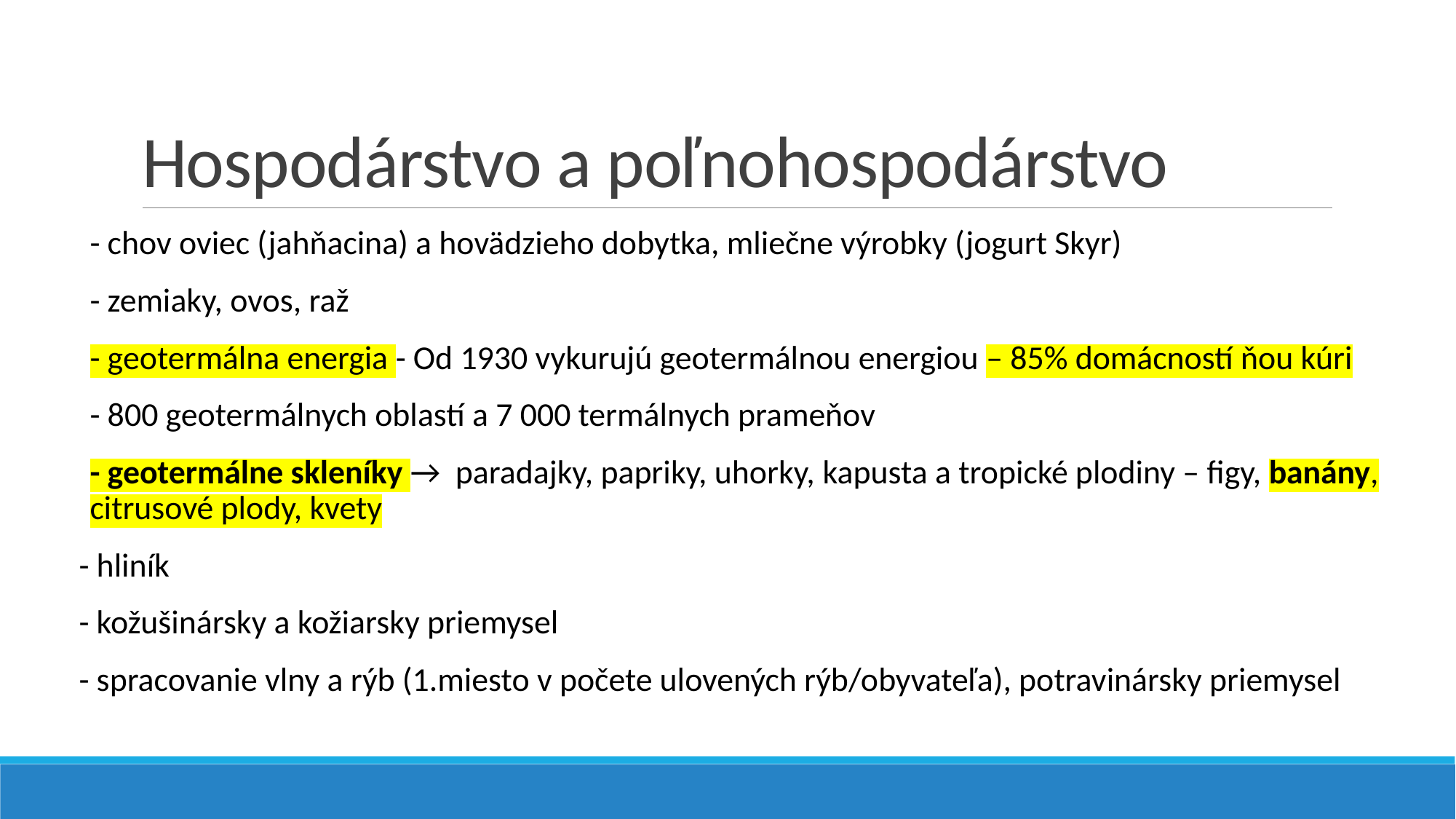

# Hospodárstvo a poľnohospodárstvo
- chov oviec (jahňacina) a hovädzieho dobytka, mliečne výrobky (jogurt Skyr)
- zemiaky, ovos, raž
- geotermálna energia - Od 1930 vykurujú geotermálnou energiou – 85% domácností ňou kúri
- 800 geotermálnych oblastí a 7 000 termálnych prameňov
- geotermálne skleníky →  paradajky, papriky, uhorky, kapusta a tropické plodiny – figy, banány, citrusové plody, kvety
- hliník
- kožušinársky a kožiarsky priemysel
- spracovanie vlny a rýb (1.miesto v počete ulovených rýb/obyvateľa), potravinársky priemysel